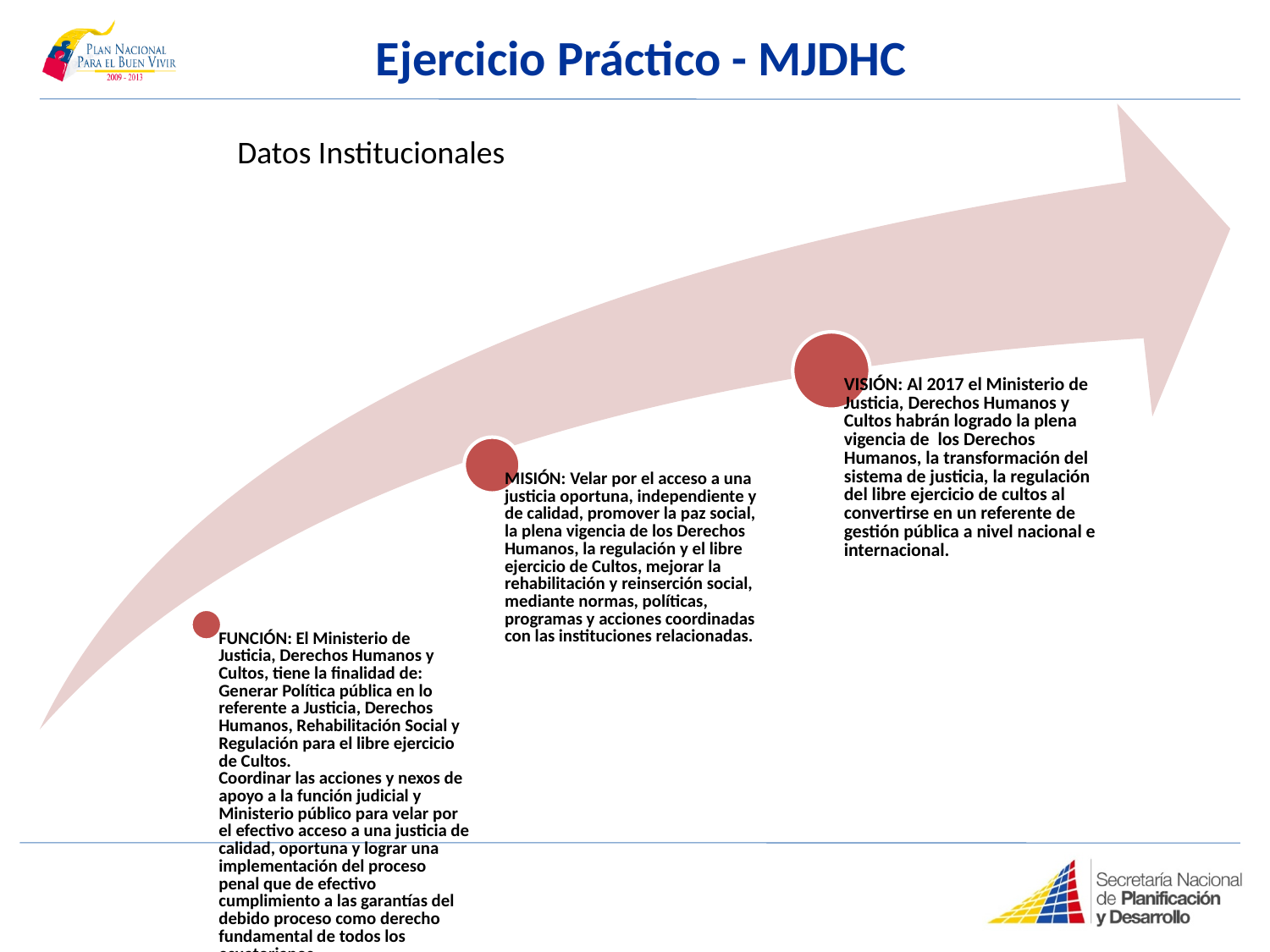

Ejercicio Práctico - MJDHC
FUNCIÓN: El Ministerio de Justicia, Derechos Humanos y Cultos, tiene la finalidad de:
Generar Política pública en lo referente a Justicia, Derechos Humanos, Rehabilitación Social y Regulación para el libre ejercicio de Cultos.
MISIÓN: Velar por el acceso a una justicia oportuna, independiente y de calidad, promover la paz social, la plena vigencia de los Derechos Humanos, la regulación y el libre ejercicio de Cultos, mejorar la rehabilitación y reinserción social, mediante normas, políticas, programas y acciones coordinadas con las instituciones relacionadas.
VISIÓN: Al 2017 el Ministerio de Justicia, Derechos Humanos y Cultos habrán logrado la plena vigencia de  los Derechos Humanos, la transformación del sistema de justicia, la regulación del libre ejercicio de cultos al convertirse en un referente de gestión pública a nivel nacional e internacional.
Datos Institucionales